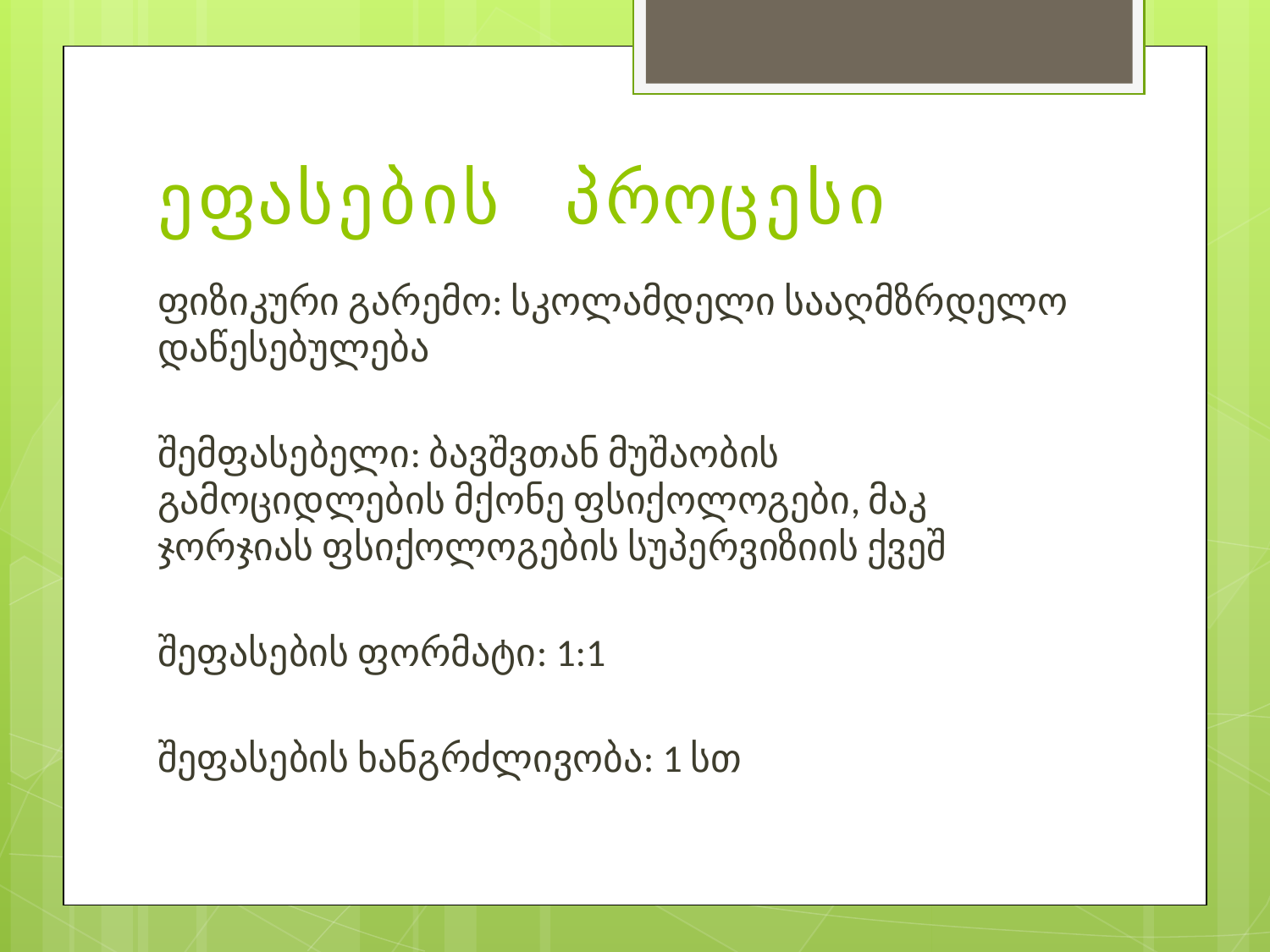

# Შეფასების პროცესი
ფიზიკური გარემო: სკოლამდელი სააღმზრდელო დაწესებულება

შემფასებელი: ბავშვთან მუშაობის გამოციდლების მქონე ფსიქოლოგები, მაკ ჯორჯიას ფსიქოლოგების სუპერვიზიის ქვეშ

შეფასების ფორმატი: 1:1

შეფასების ხანგრძლივობა: 1 სთ